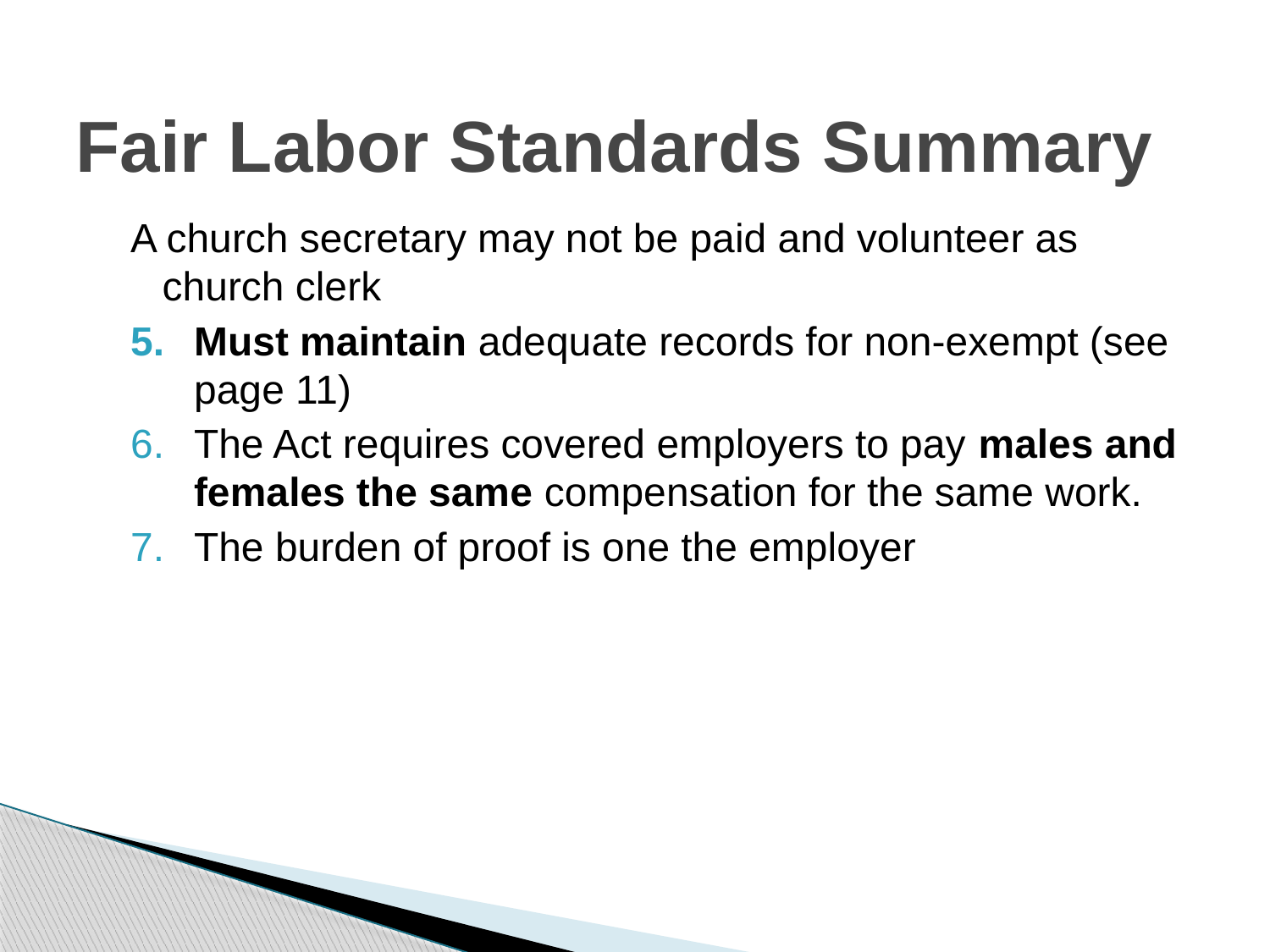

# Fair Labor Standards Summary
A church secretary may not be paid and volunteer as church clerk
Must maintain adequate records for non-exempt (see page 11)
The Act requires covered employers to pay males and females the same compensation for the same work.
The burden of proof is one the employer